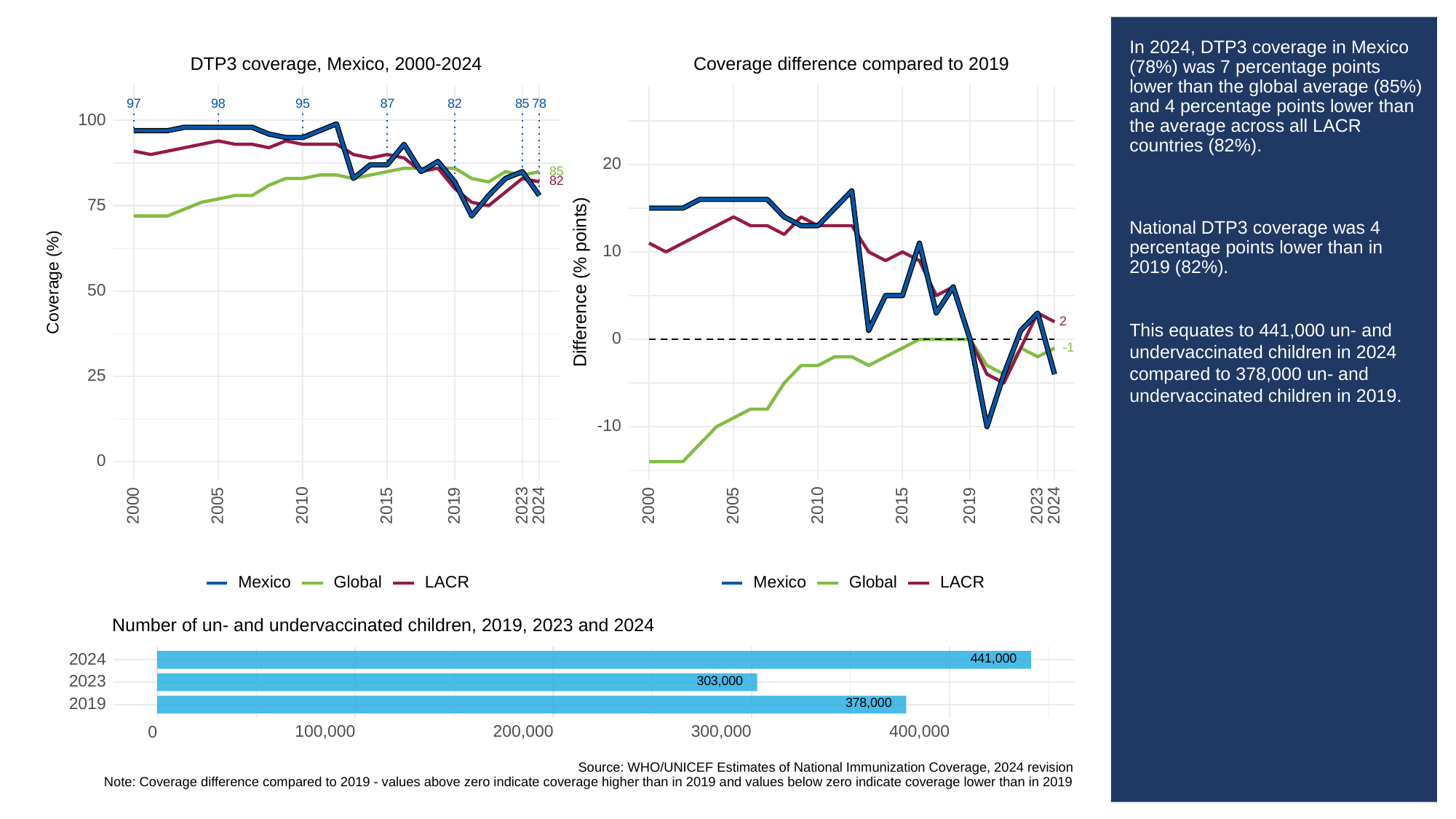

# In 2024, DTP3 coverage in Mexico (78%) was 7 percentage points lower than the global average (85%) and 4 percentage points lower than the average across all LACR countries (82%).

National DTP3 coverage was 4 percentage points lower than in 2019 (82%).

This equates to 441,000 un- and undervaccinated children in 2024 compared to 378,000 un- and undervaccinated children in 2019.

Coverage difference compared to 2019
DTP3 coverage, Mexico, 2000-2024

97
98
95
87
82
85
78

100

20

85

82

75

10

Difference (% points)
Coverage (%)
50

2
0

-1
25

-10

0

2023
2023
2000
2005
2010
2015
2019
2024
2000
2005
2010
2015
2019
2024
Global
LACR
Global
LACR
Mexico
Mexico

Number of un- and undervaccinated children, 2019, 2023 and 2024

441,000
2024

303,000
2023

378,000
2019

100,000
200,000
300,000
400,000
0
Source: WHO/UNICEF Estimates of National Immunization Coverage, 2024 revision
Note: Coverage difference compared to 2019 - values above zero indicate coverage higher than in 2019 and values below zero indicate coverage lower than in 2019